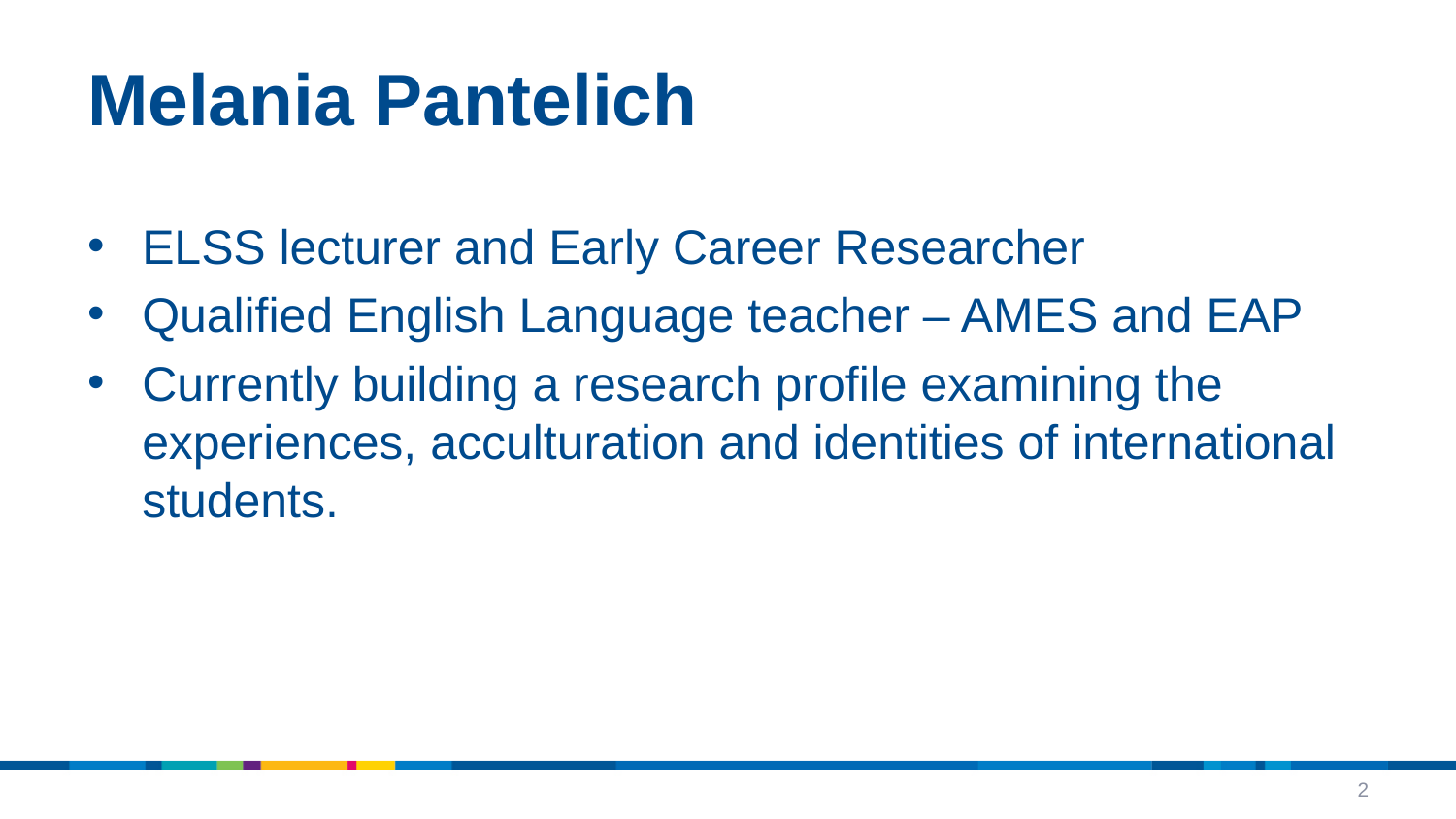

# Melania Pantelich
ELSS lecturer and Early Career Researcher
Qualified English Language teacher – AMES and EAP
Currently building a research profile examining the experiences, acculturation and identities of international students.

2